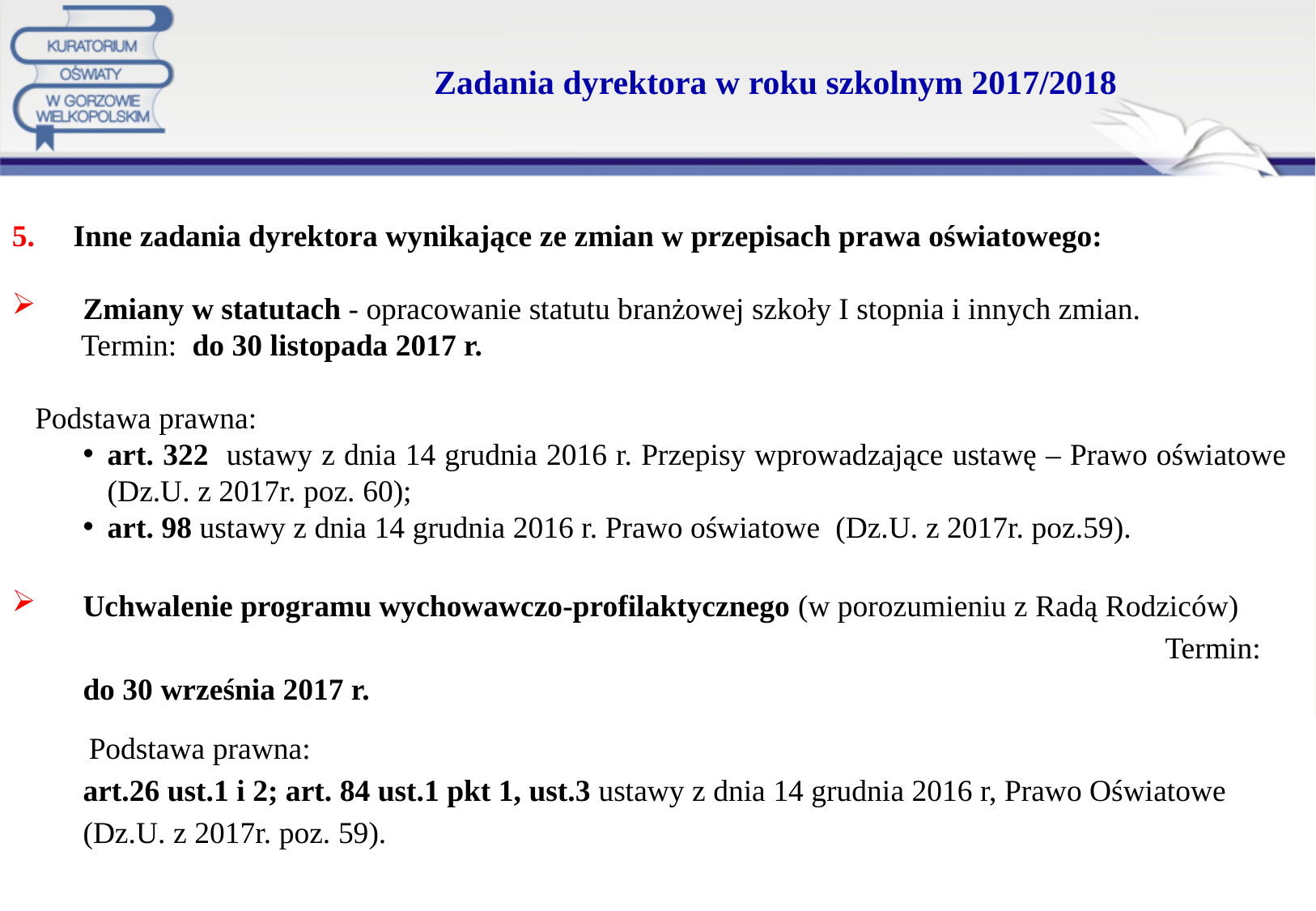

# Zadania dyrektora w roku szkolnym 2017/2018

5.     Inne zadania dyrektora wynikające ze zmian w przepisach prawa oświatowego:

   Zmiany w statutach - opracowanie statutu branżowej szkoły I stopnia i innych zmian.
         Termin:  do 30 listopada 2017 r.

Podstawa prawna:
art. 322  ustawy z dnia 14 grudnia 2016 r. Przepisy wprowadzające ustawę – Prawo oświatowe (Dz.U. z 2017r. poz. 60);
art. 98 ustawy z dnia 14 grudnia 2016 r. Prawo oświatowe  (Dz.U. z 2017r. poz.59).

Uchwalenie programu wychowawczo-profilaktycznego (w porozumieniu z Radą Rodziców)                                                                                                                                                    Termin: do 30 września 2017 r.
          Podstawa prawna:
art.26 ust.1 i 2; art. 84 ust.1 pkt 1, ust.3 ustawy z dnia 14 grudnia 2016 r, Prawo Oświatowe (Dz.U. z 2017r. poz. 59).